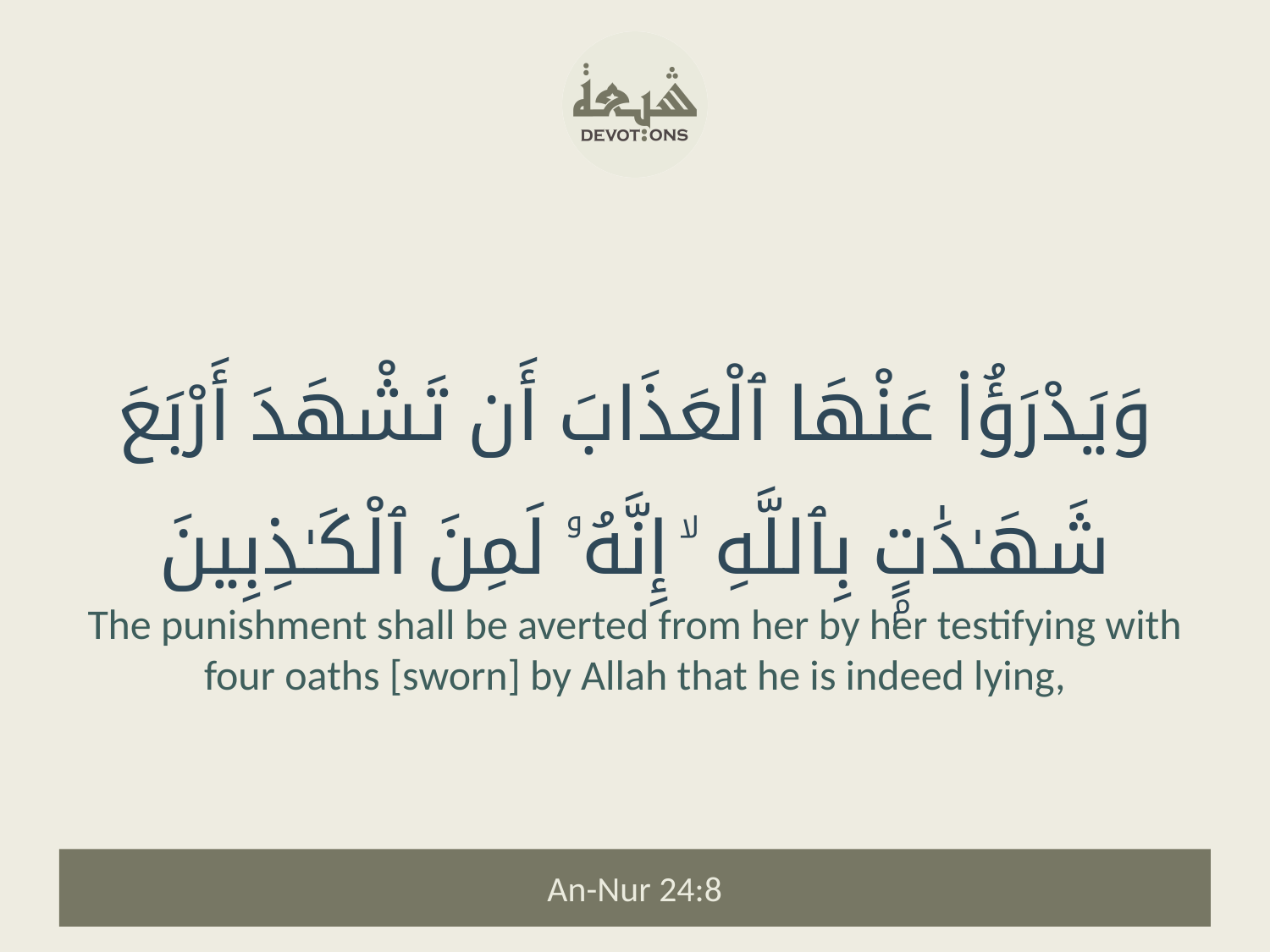

وَيَدْرَؤُا۟ عَنْهَا ٱلْعَذَابَ أَن تَشْهَدَ أَرْبَعَ شَهَـٰدَٰتٍۭ بِٱللَّهِ ۙ إِنَّهُۥ لَمِنَ ٱلْكَـٰذِبِينَ
The punishment shall be averted from her by her testifying with four oaths [sworn] by Allah that he is indeed lying,
An-Nur 24:8